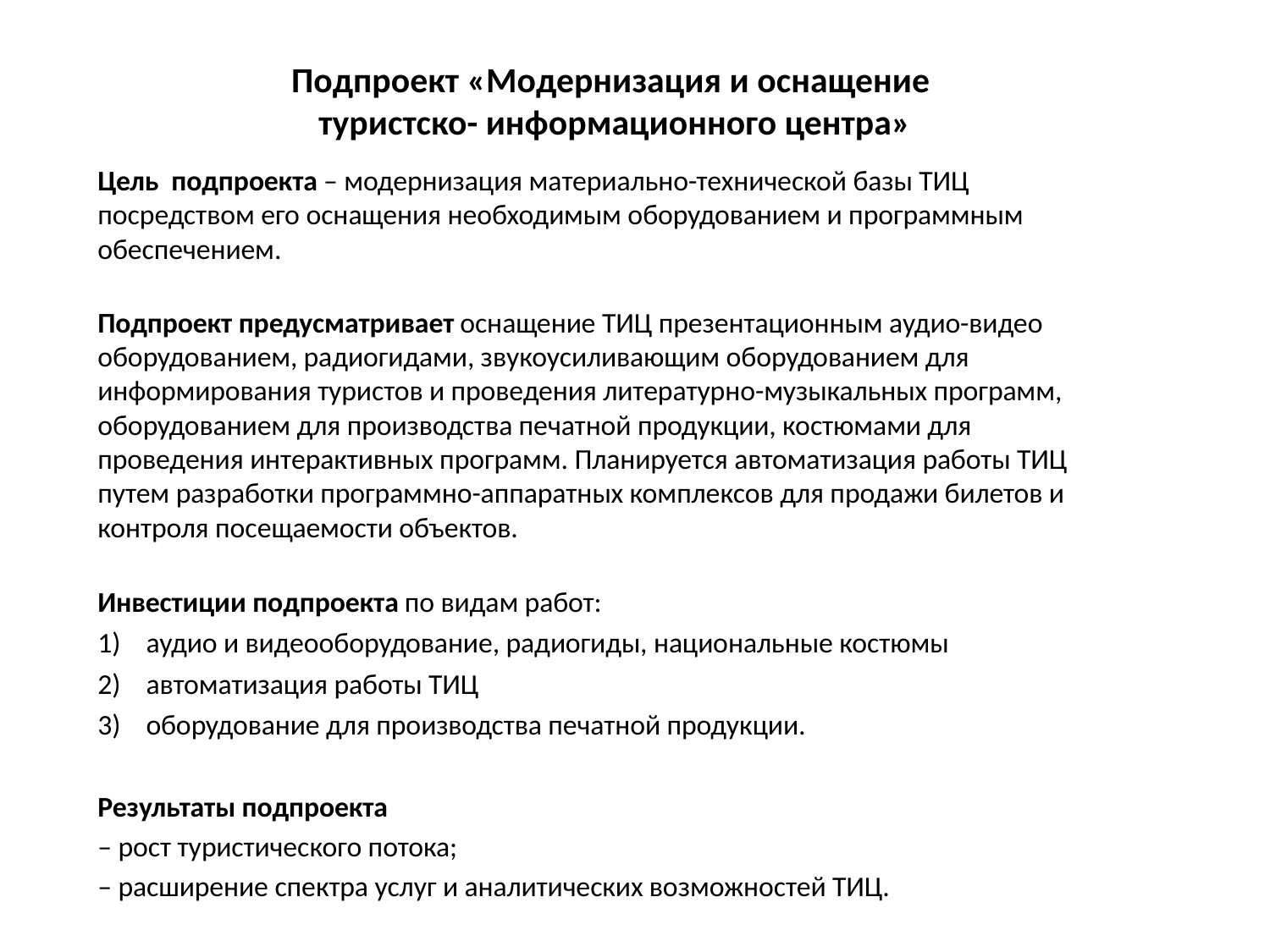

# Подпроект «Модернизация и оснащение туристско- информационного центра»
Цель  подпроекта – модернизация материально-технической базы ТИЦ посредством его оснащения необходимым оборудованием и программным обеспечением.

Подпроект предусматривает оснащение ТИЦ презентационным аудио-видео оборудованием, радиогидами, звукоусиливающим оборудованием для информирования туристов и проведения литературно-музыкальных программ, оборудованием для производства печатной продукции, костюмами для проведения интерактивных программ. Планируется автоматизация работы ТИЦ путем разработки программно-аппаратных комплексов для продажи билетов и контроля посещаемости объектов.

Инвестиции подпроекта по видам работ:
аудио и видеооборудование, радиогиды, национальные костюмы
автоматизация работы ТИЦ
оборудование для производства печатной продукции.

Результаты подпроекта
– рост туристического потока;
– расширение спектра услуг и аналитических возможностей ТИЦ.